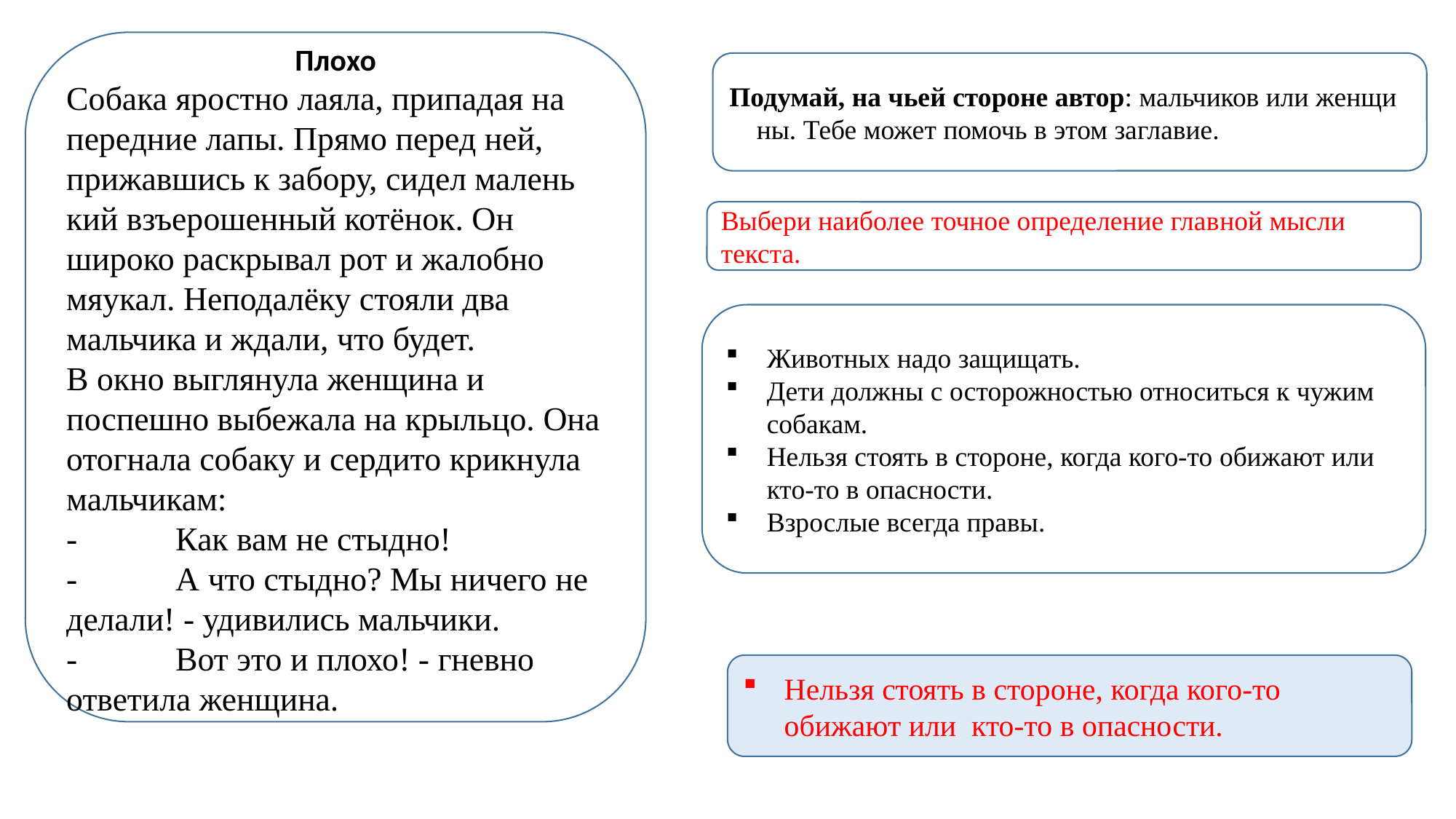

Плохо
Собака яростно лаяла, припадая на передние лапы. Прямо перед ней, прижавшись к забору, сидел малень­кий взъерошенный котёнок. Он широко раскрывал рот и жалобно мяукал. Неподалёку стояли два мальчика и ждали, что будет.
В окно выглянула женщина и поспешно выбежала на крыльцо. Она отогнала собаку и сердито крикнула мальчикам:
-	Как вам не стыдно!
-	А что стыдно? Мы ничего не делали! - удивились мальчики.
-	Вот это и плохо! - гневно ответила женщина.

Подумай, на чьей стороне автор: мальчиков или женщи­ны. Тебе может помочь в этом заглавие.
Выбери наиболее точное определение глав­ной мысли текста.
Животных надо защищать.
Дети должны с осторожностью относиться к чужим собакам.
Нельзя стоять в стороне, когда кого-то обижают или  кто-то в опасности.
Взрослые всегда правы.
Нельзя стоять в стороне, когда кого-то обижают или  кто-то в опасности.